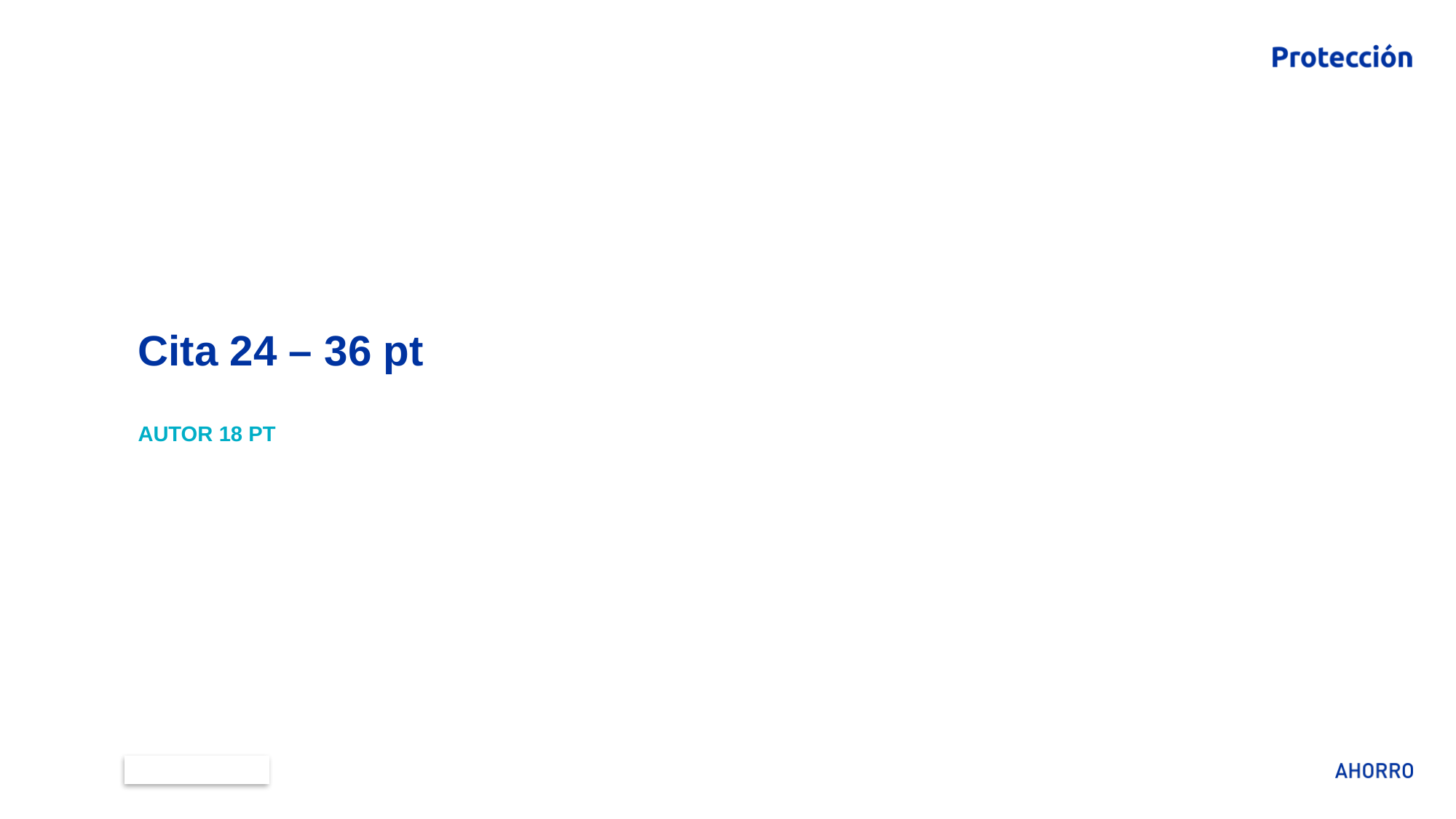

Cita 24 – 36 pt
AUTOR 18 PT